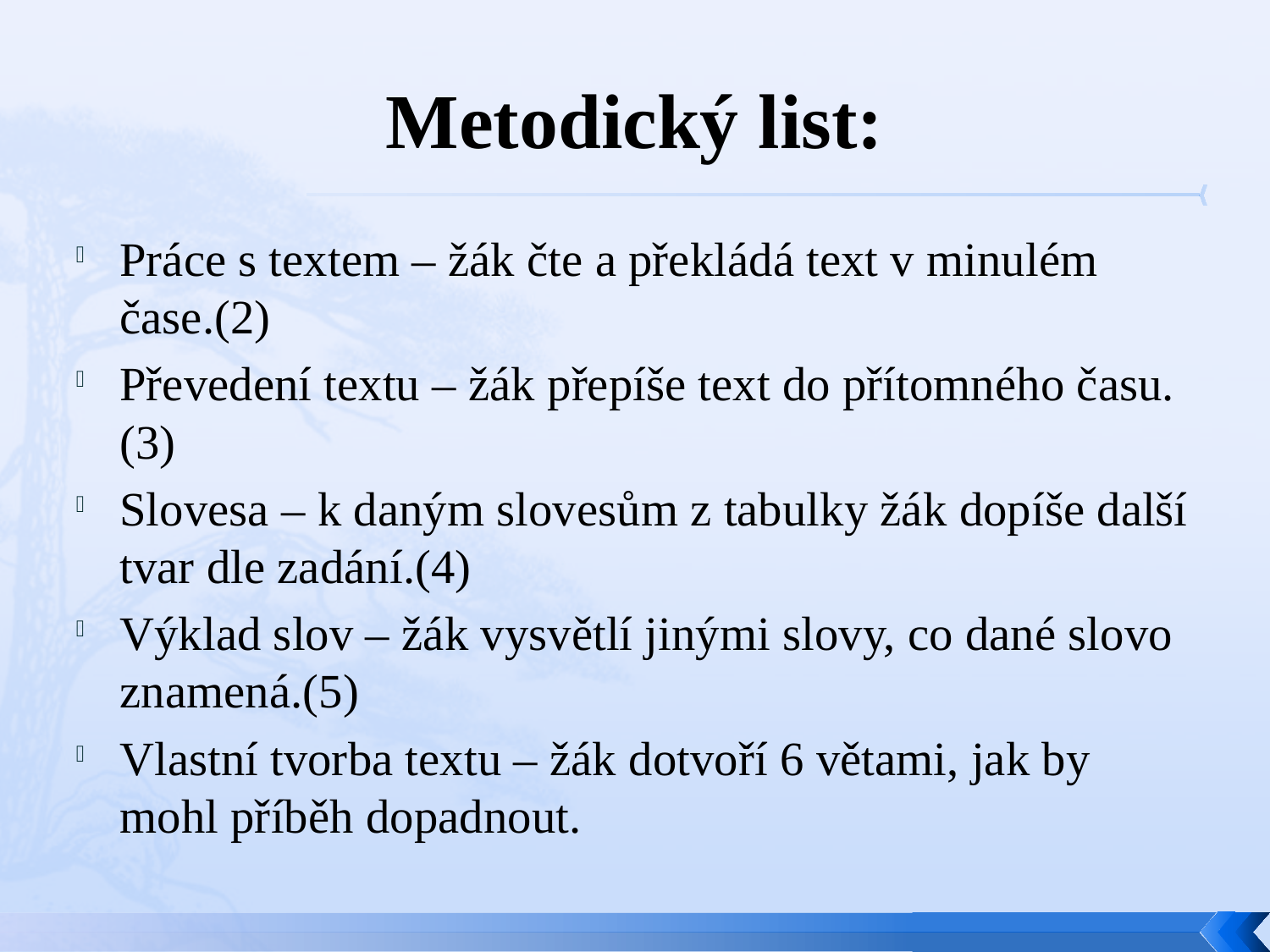

# Metodický list:
Práce s textem – žák čte a překládá text v minulém čase.(2)
Převedení textu – žák přepíše text do přítomného času.(3)
Slovesa – k daným slovesům z tabulky žák dopíše další tvar dle zadání.(4)
Výklad slov – žák vysvětlí jinými slovy, co dané slovo znamená.(5)
Vlastní tvorba textu – žák dotvoří 6 větami, jak by mohl příběh dopadnout.